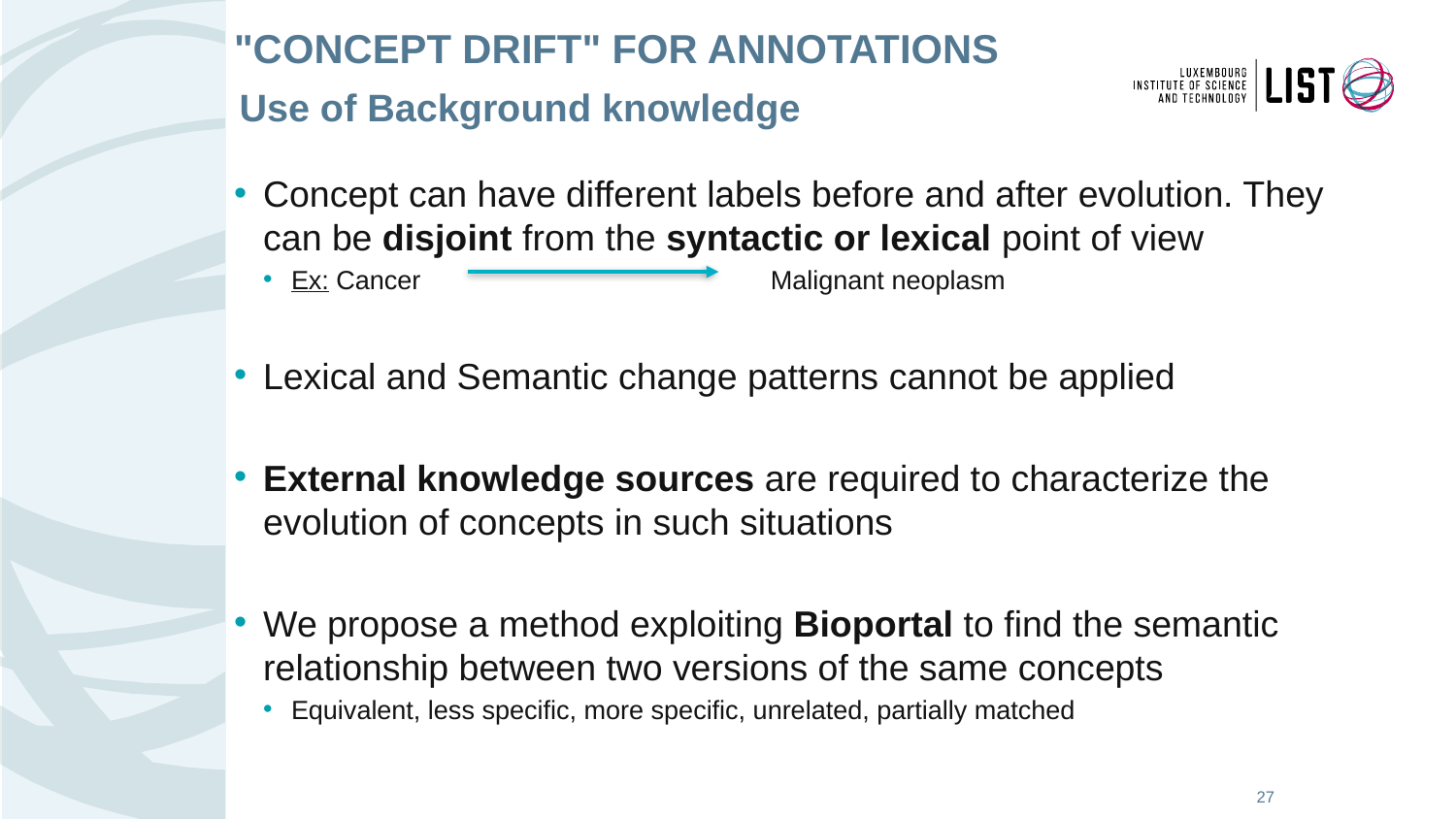

# "Concept drift" for annotations
Use of Background knowledge
Concept can have different labels before and after evolution. They can be disjoint from the syntactic or lexical point of view
Ex: Cancer                                                Malignant neoplasm

Lexical and Semantic change patterns cannot be applied

External knowledge sources are required to characterize the evolution of concepts in such situations

We propose a method exploiting Bioportal to find the semantic relationship between two versions of the same concepts
Equivalent, less specific, more specific, unrelated, partially matched

27